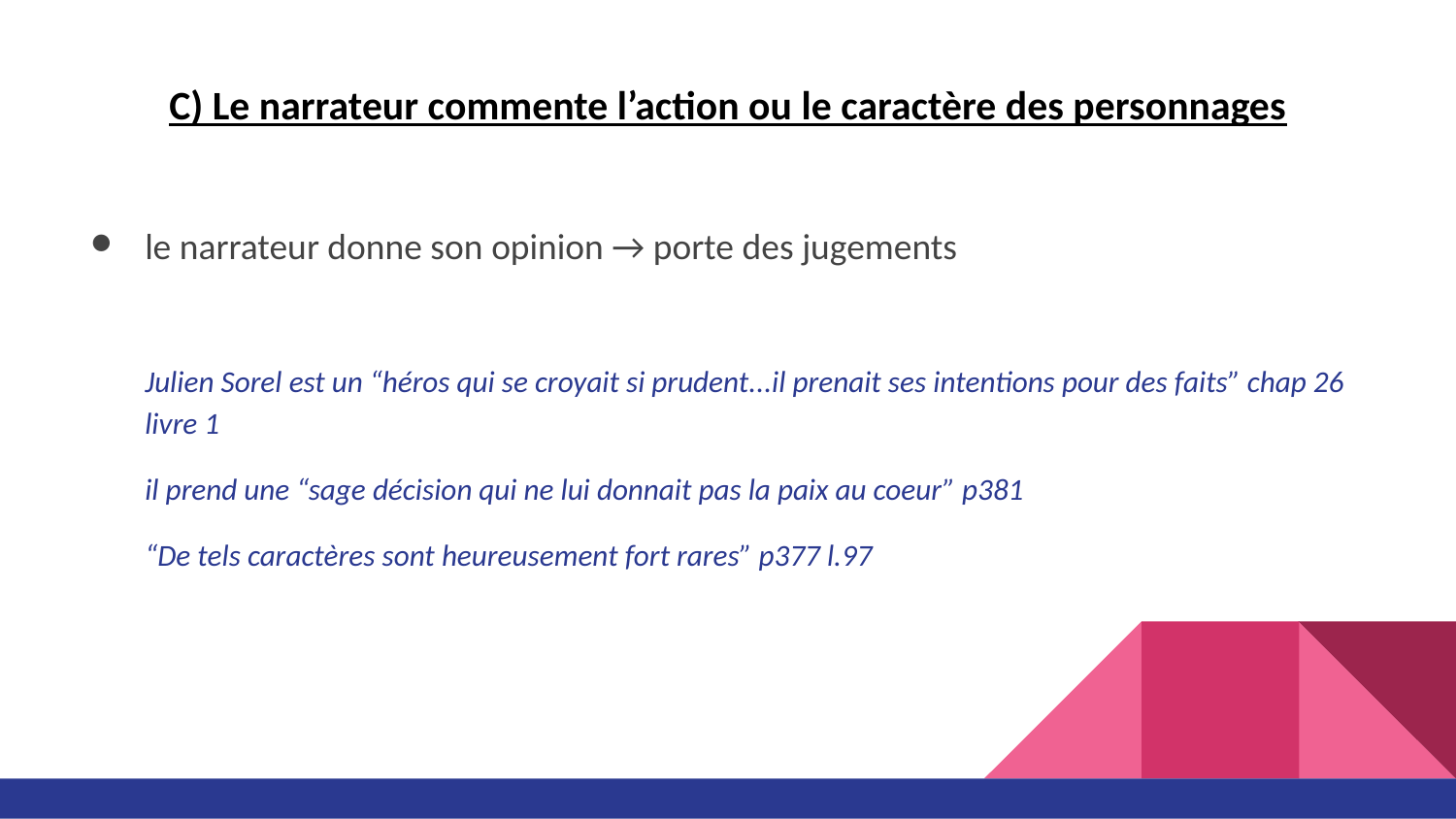

# C) Le narrateur commente l’action ou le caractère des personnages
le narrateur donne son opinion → porte des jugements

Julien Sorel est un “héros qui se croyait si prudent...il prenait ses intentions pour des faits” chap 26 livre 1
il prend une “sage décision qui ne lui donnait pas la paix au coeur” p381
“De tels caractères sont heureusement fort rares” p377 l.97